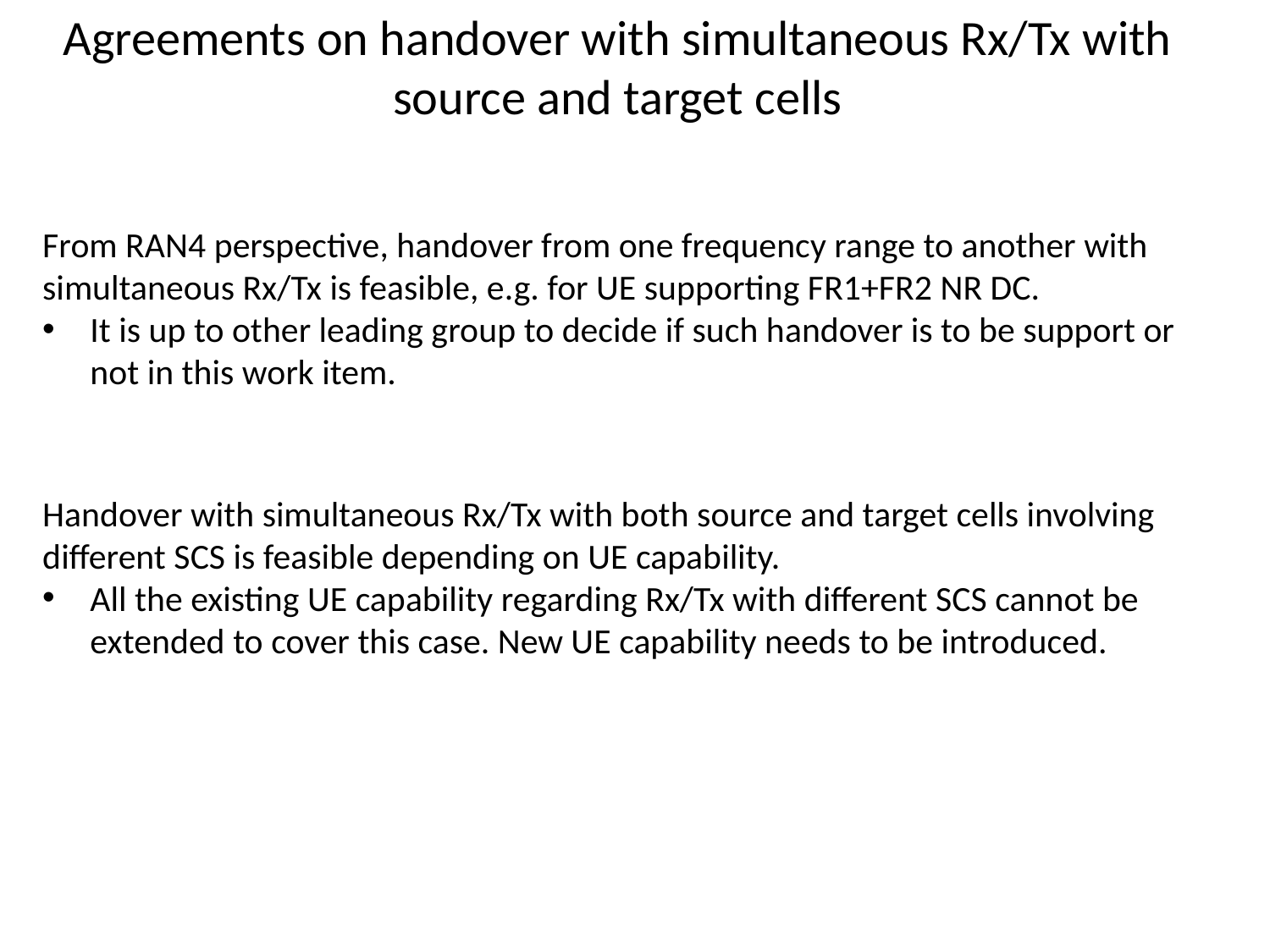

# Agreements on handover with simultaneous Rx/Tx with source and target cells
From RAN4 perspective, handover from one frequency range to another with simultaneous Rx/Tx is feasible, e.g. for UE supporting FR1+FR2 NR DC.
It is up to other leading group to decide if such handover is to be support or not in this work item.

Handover with simultaneous Rx/Tx with both source and target cells involving different SCS is feasible depending on UE capability.
All the existing UE capability regarding Rx/Tx with different SCS cannot be extended to cover this case. New UE capability needs to be introduced.